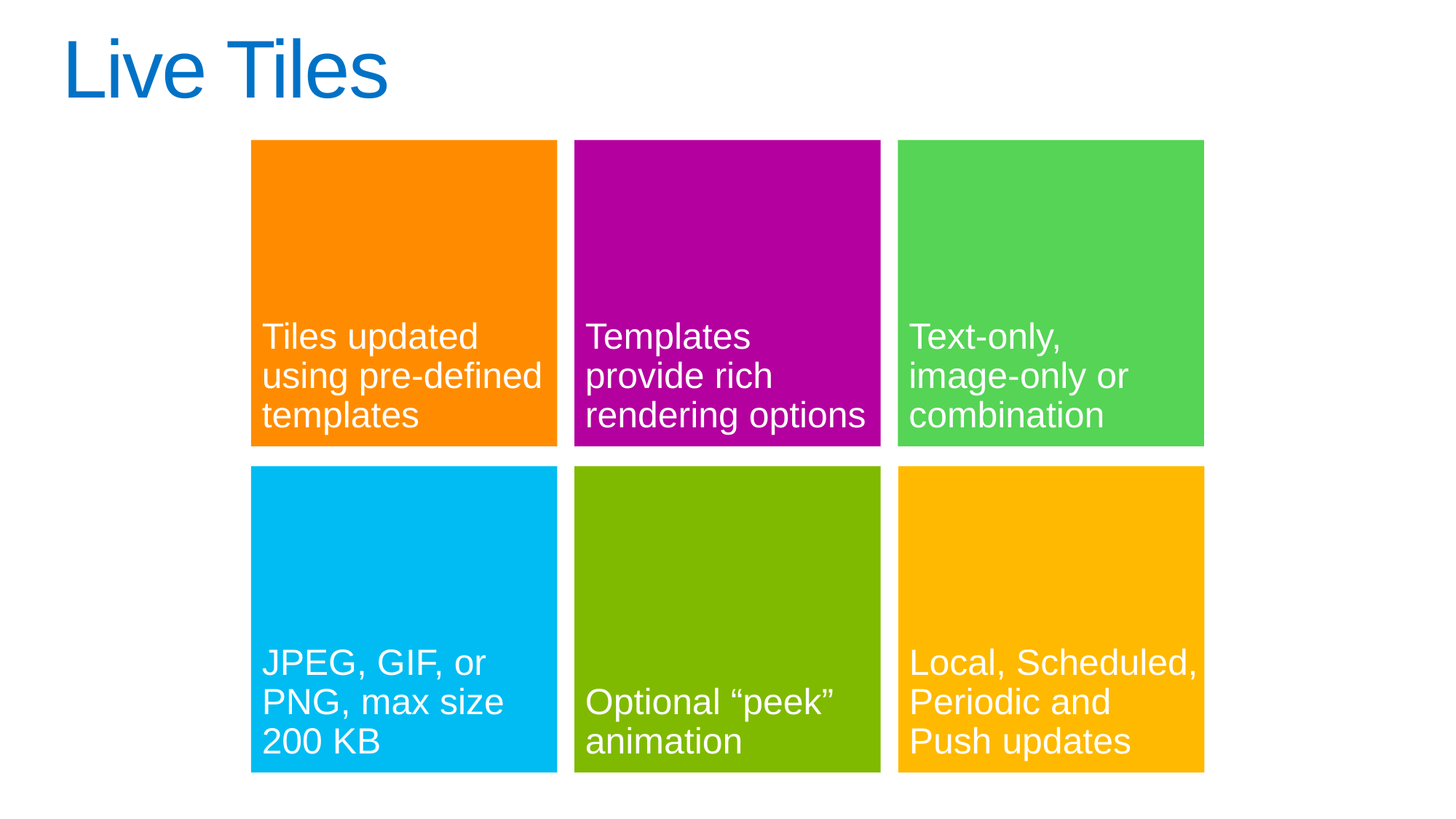

# Live Tiles
Tiles updated using pre-defined templates
Templates provide rich rendering options
Text-only,
image-only or combination
Local, Scheduled, Periodic and Push updates
JPEG, GIF, or PNG, max size 200 KB
Optional “peek” animation